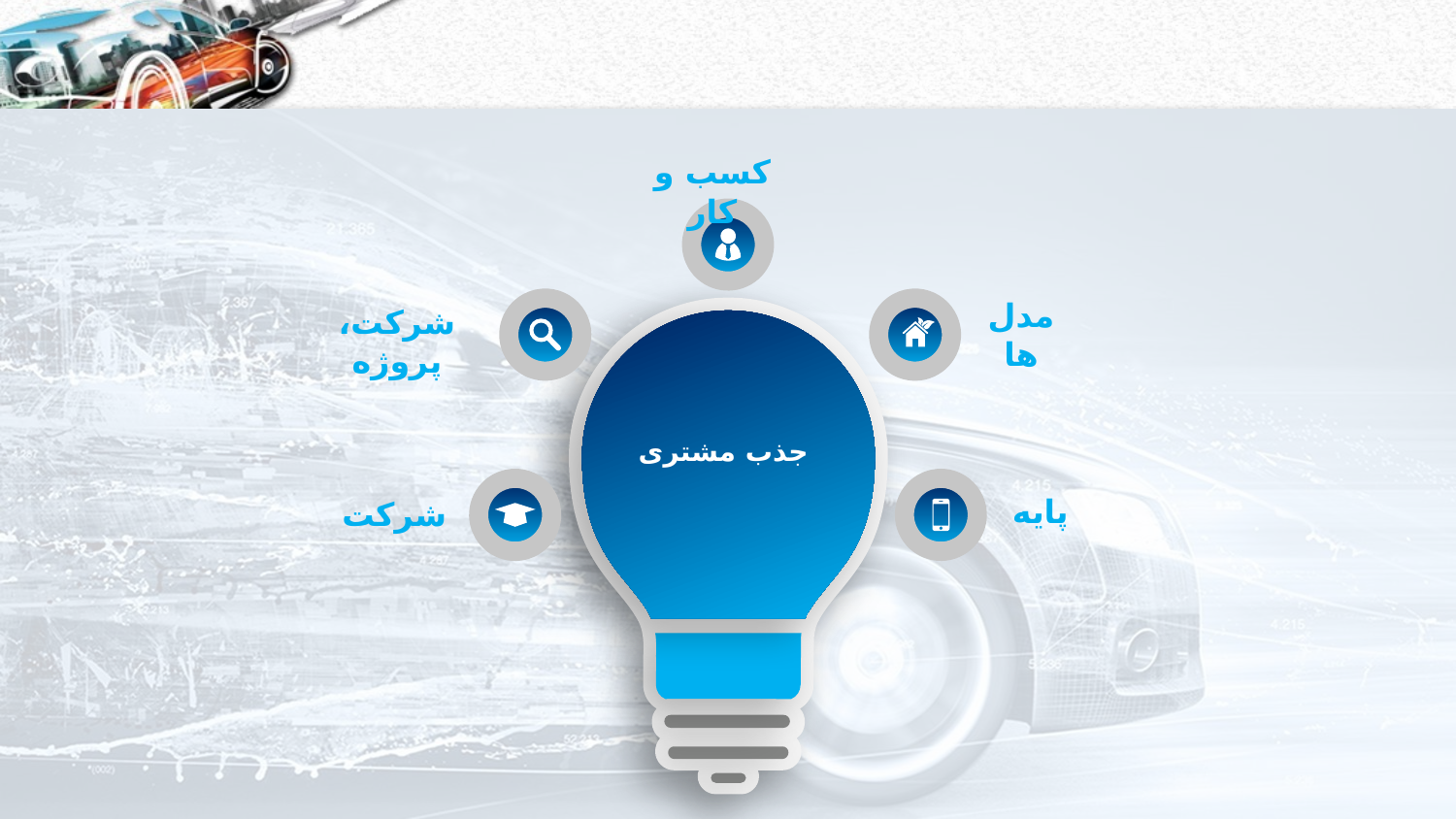

#
کسب و کار

مدل ها
شرکت، پروژه

جذب مشتری

پایه
شرکت